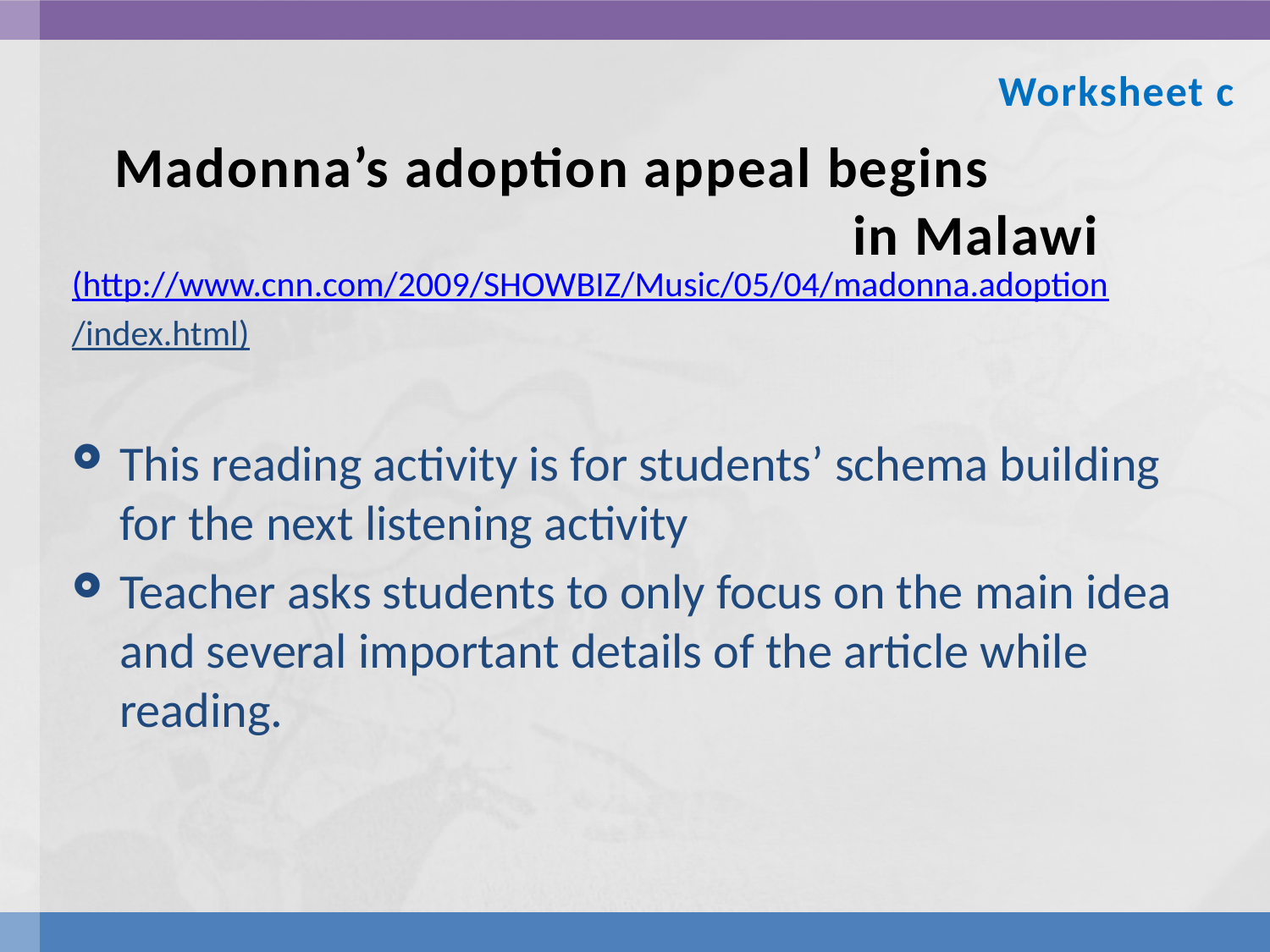

Worksheet c
# Madonna’s adoption appeal begins in Malawi

(http://www.cnn.com/2009/SHOWBIZ/Music/05/04/madonna.adoption
/index.html)

This reading activity is for students’ schema building for the next listening activity
Teacher asks students to only focus on the main idea and several important details of the article while reading.